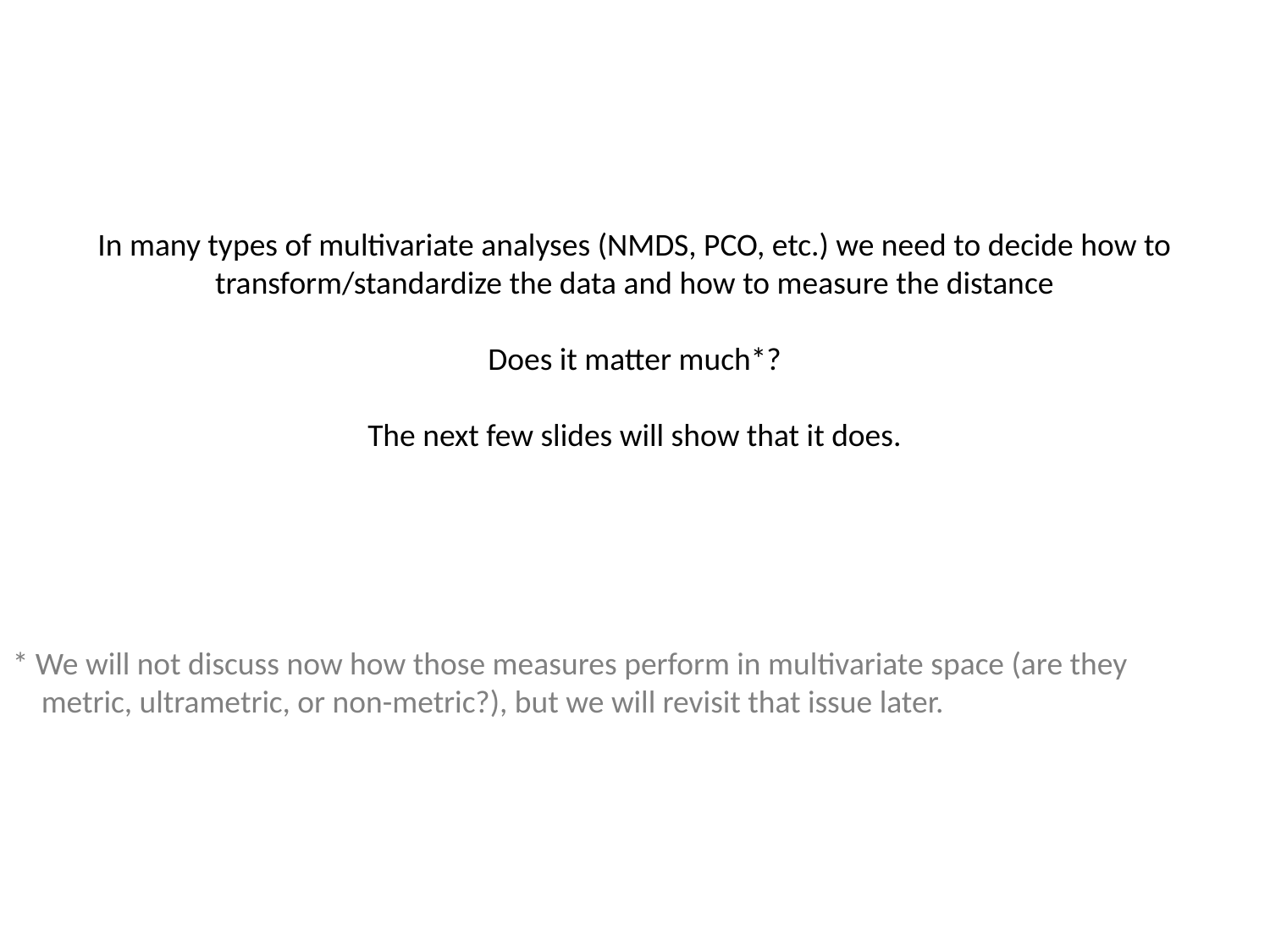

In many types of multivariate analyses (NMDS, PCO, etc.) we need to decide how to transform/standardize the data and how to measure the distance

Does it matter much*?

The next few slides will show that it does.

* We will not discuss now how those measures perform in multivariate space (are they
    metric, ultrametric, or non-metric?), but we will revisit that issue later.